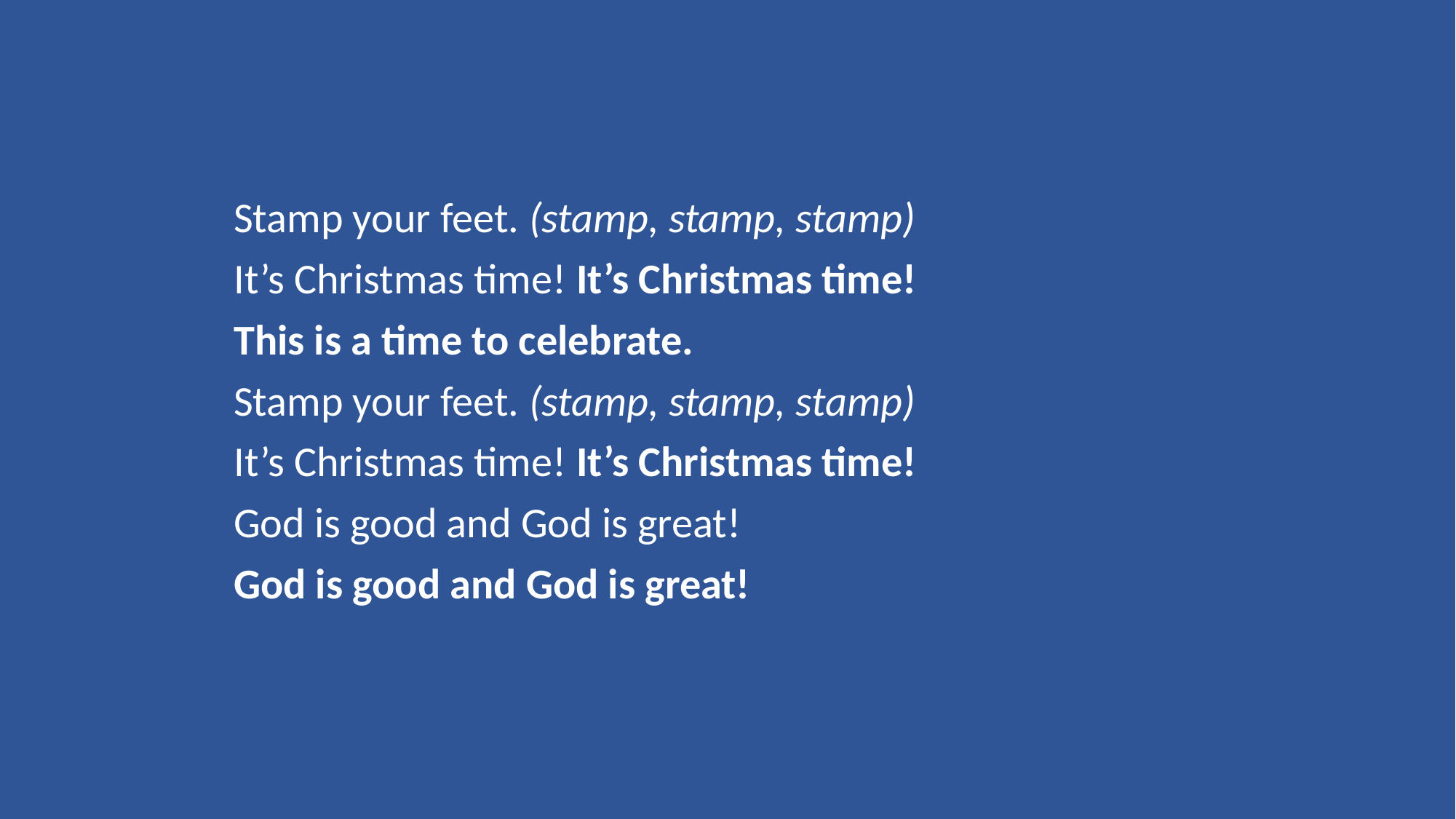

Stamp your feet. (stamp, stamp, stamp)
It’s Christmas time! It’s Christmas time!
This is a time to celebrate.
Stamp your feet. (stamp, stamp, stamp)
It’s Christmas time! It’s Christmas time!
God is good and God is great!
God is good and God is great!